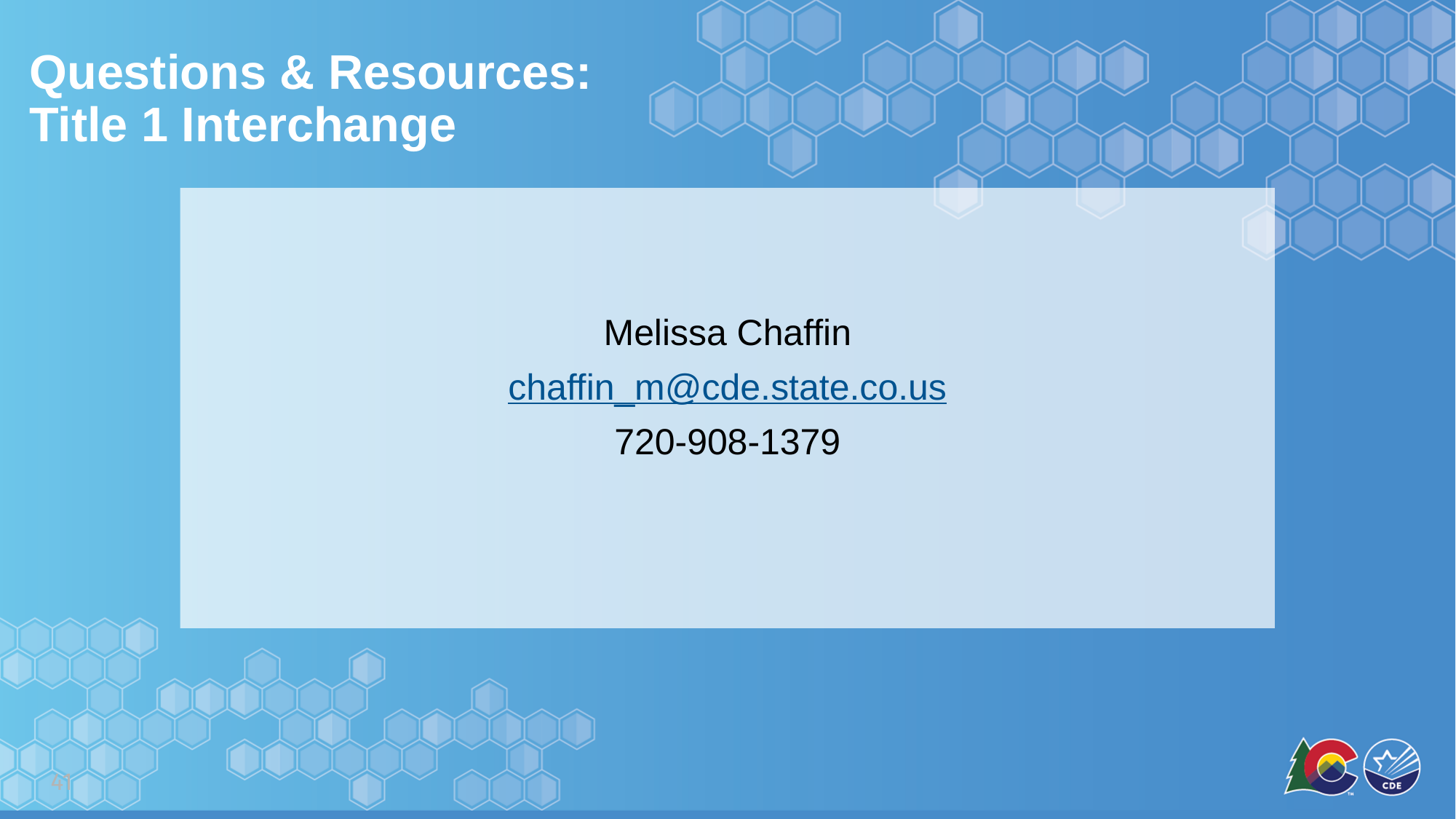

# Questions & Resources: Title 1 Interchange
Melissa Chaffin
chaffin_m@cde.state.co.us
720-908-1379
41